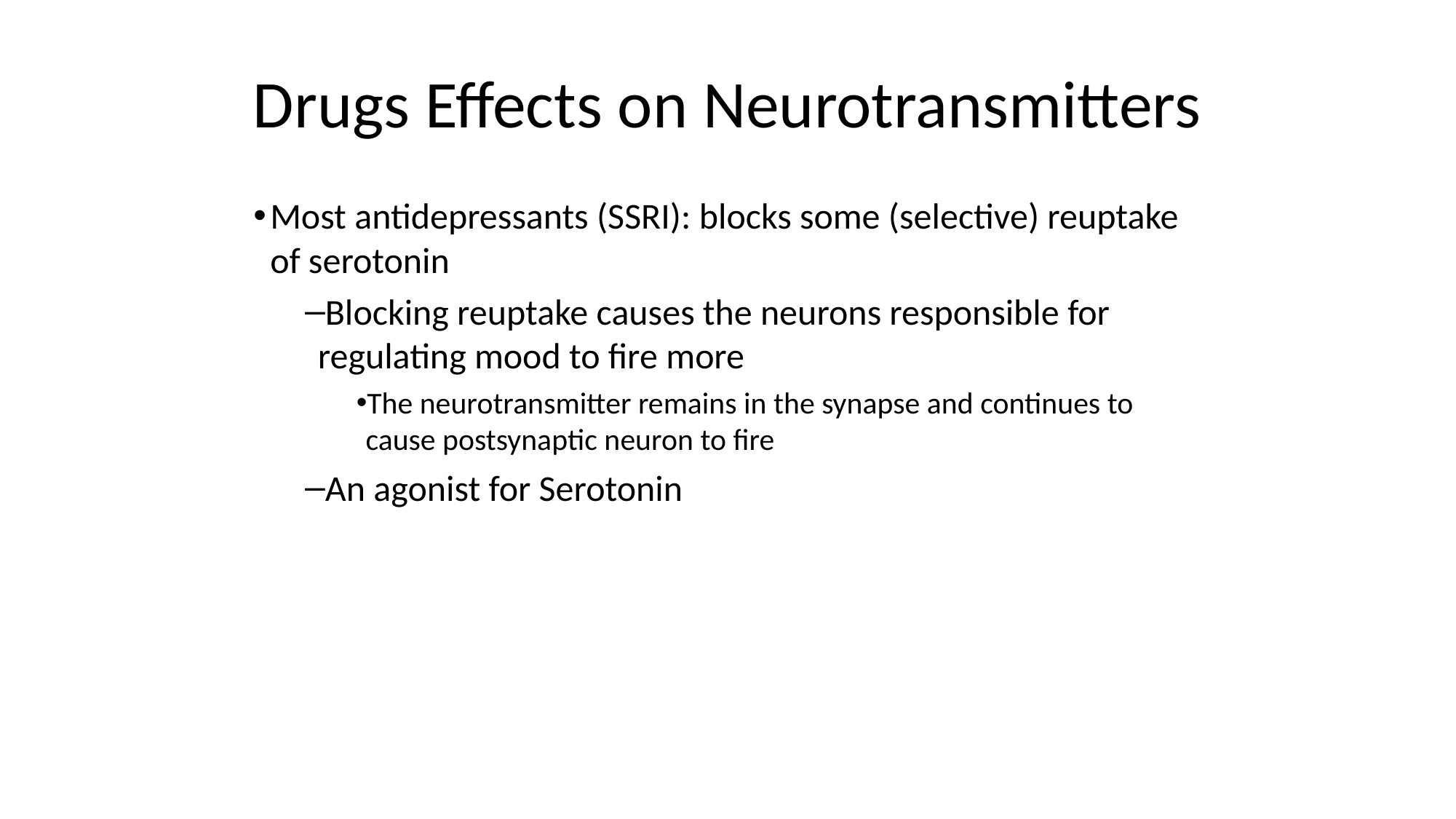

# Drugs Effects on Neurotransmitters
Most antidepressants (SSRI): blocks some (selective) reuptake of serotonin
Blocking reuptake causes the neurons responsible for regulating mood to fire more
The neurotransmitter remains in the synapse and continues to cause postsynaptic neuron to fire
An agonist for Serotonin